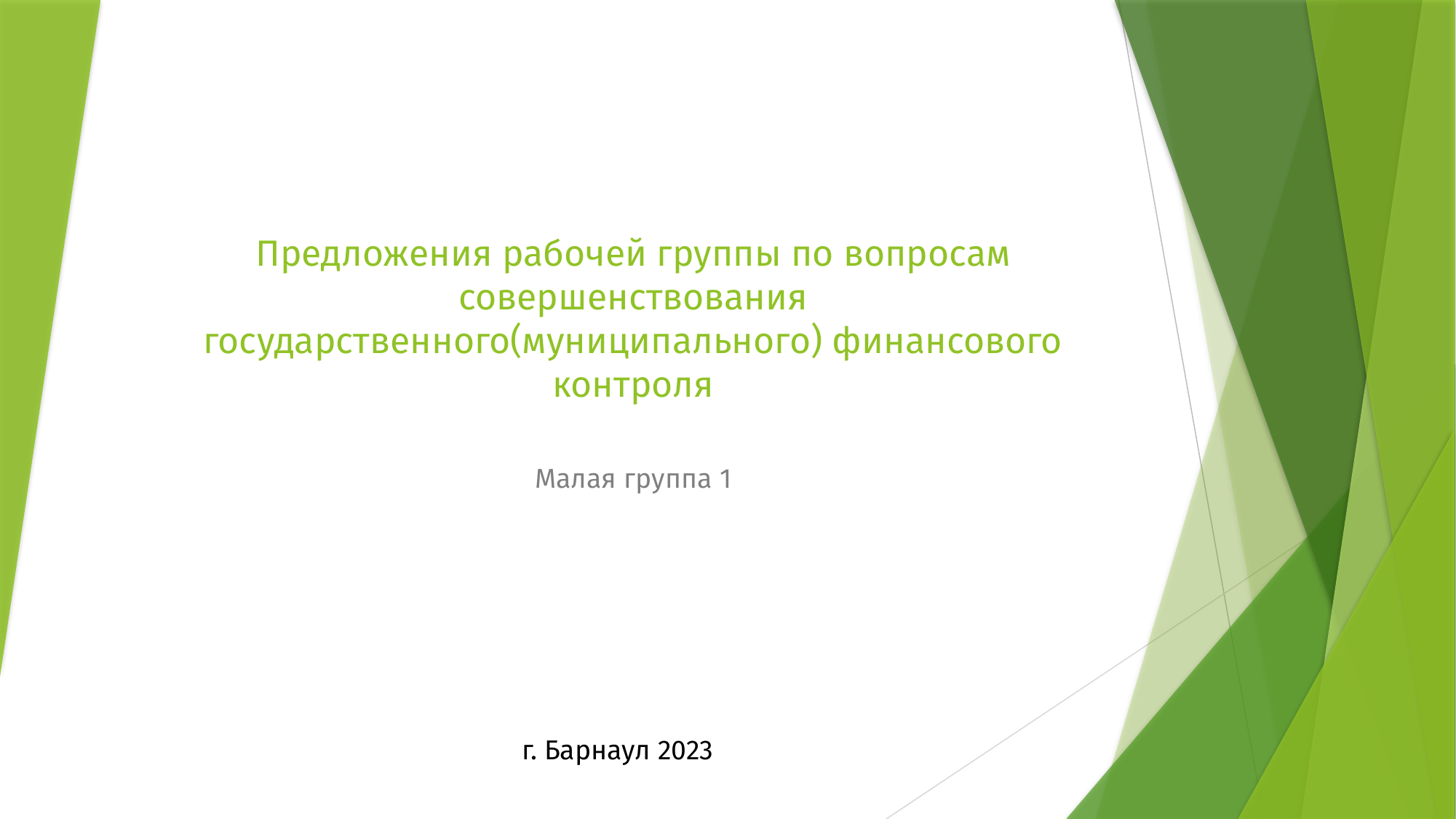

# Предложения рабочей группы по вопросам совершенствования государственного(муниципального) финансового контроля
Малая группа 1
г. Барнаул 2023